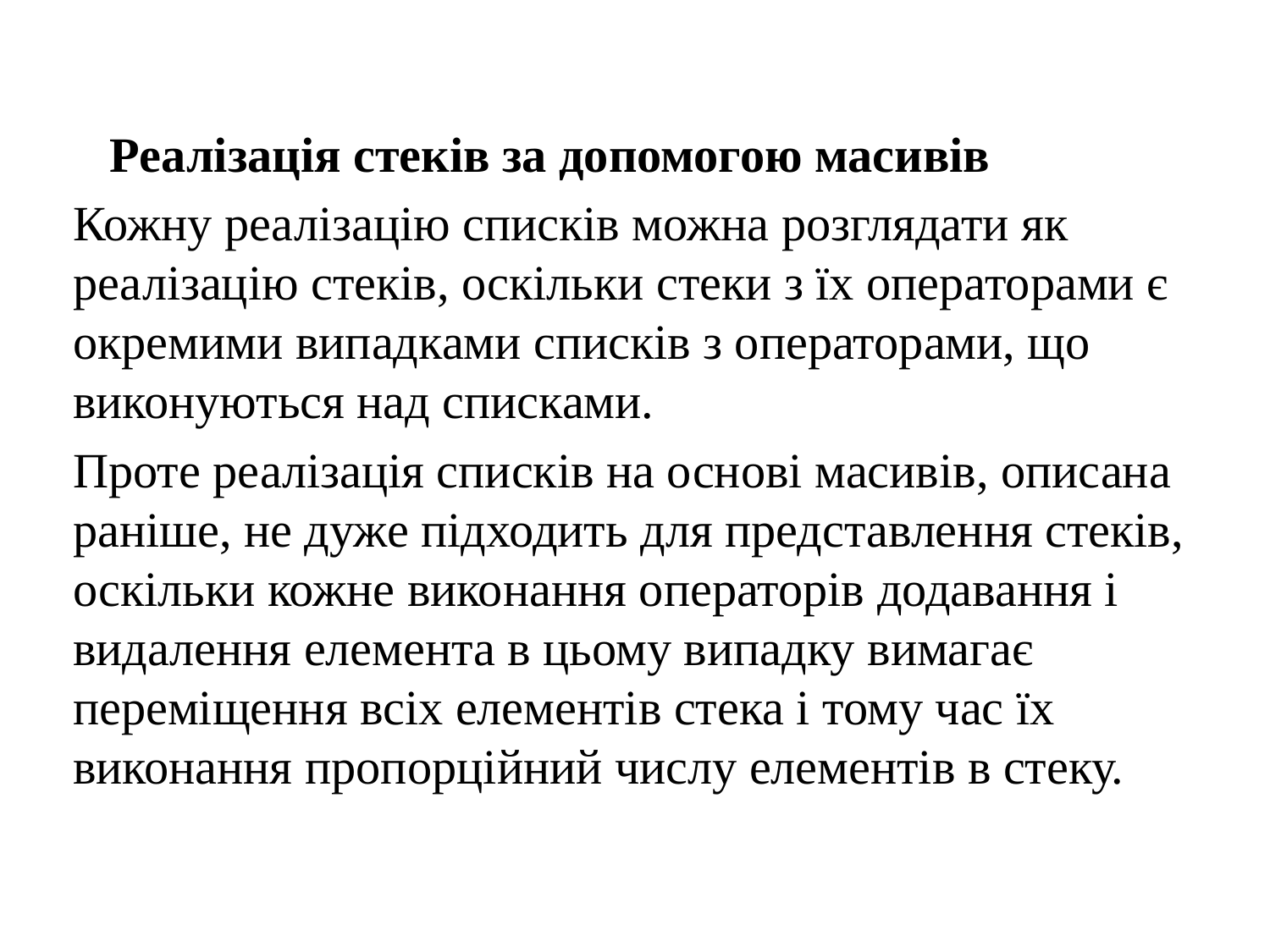

Реалізація стеків за допомогою масивів
	Кожну реалізацію списків можна розглядати як реалізацію стеків, оскільки стеки з їх операторами є окремими випадками списків з операторами, що виконуються над списками.
	Проте реалізація списків на основі масивів, описана раніше, не дуже підходить для представлення стеків, оскільки кожне виконання операторів додавання і видалення елемента в цьому випадку вимагає переміщення всіх елементів стека і тому час їх виконання пропорційний числу елементів в стеку.